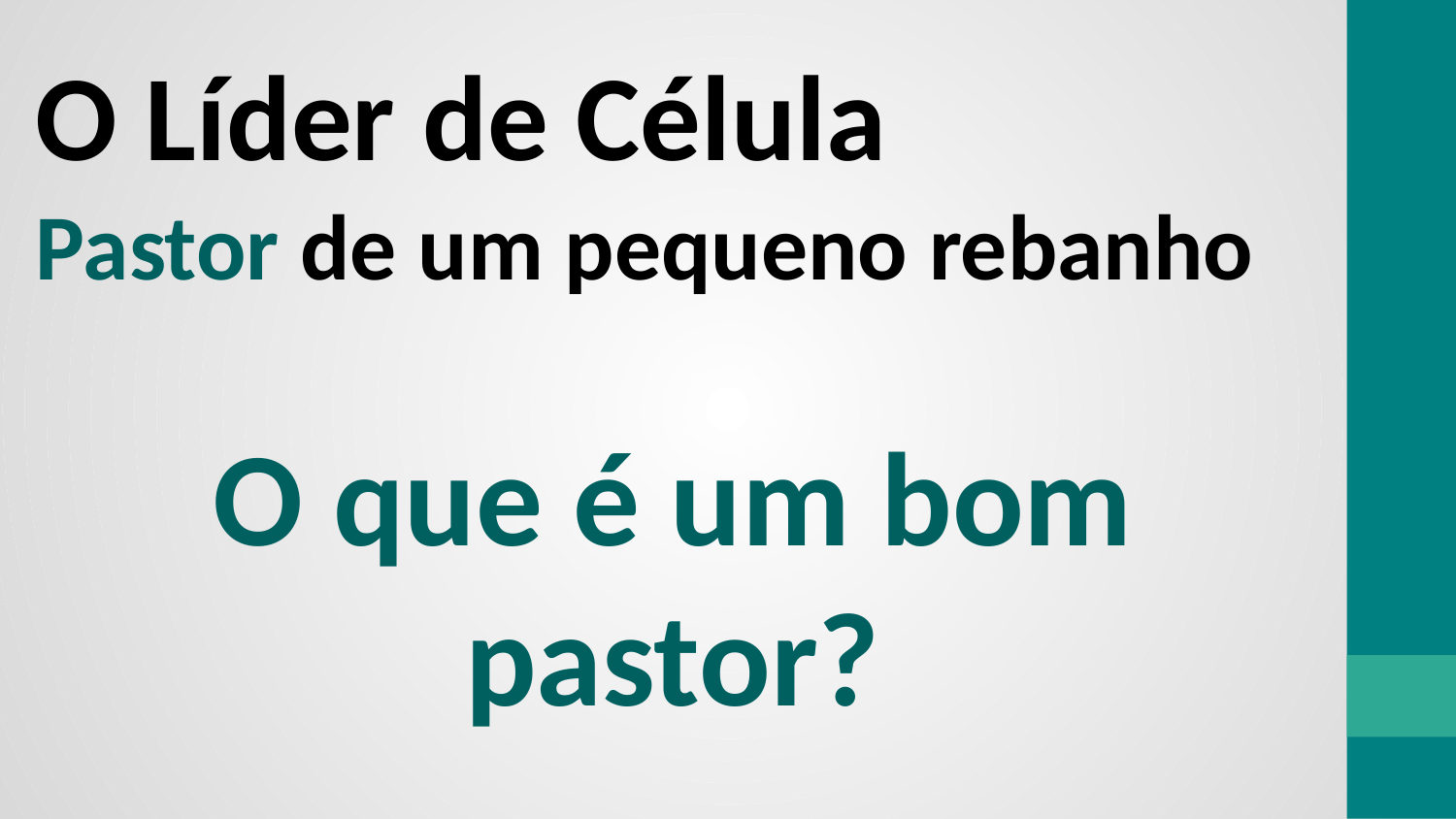

O Líder de Célula
Pastor de um pequeno rebanho
O que é um bom pastor?